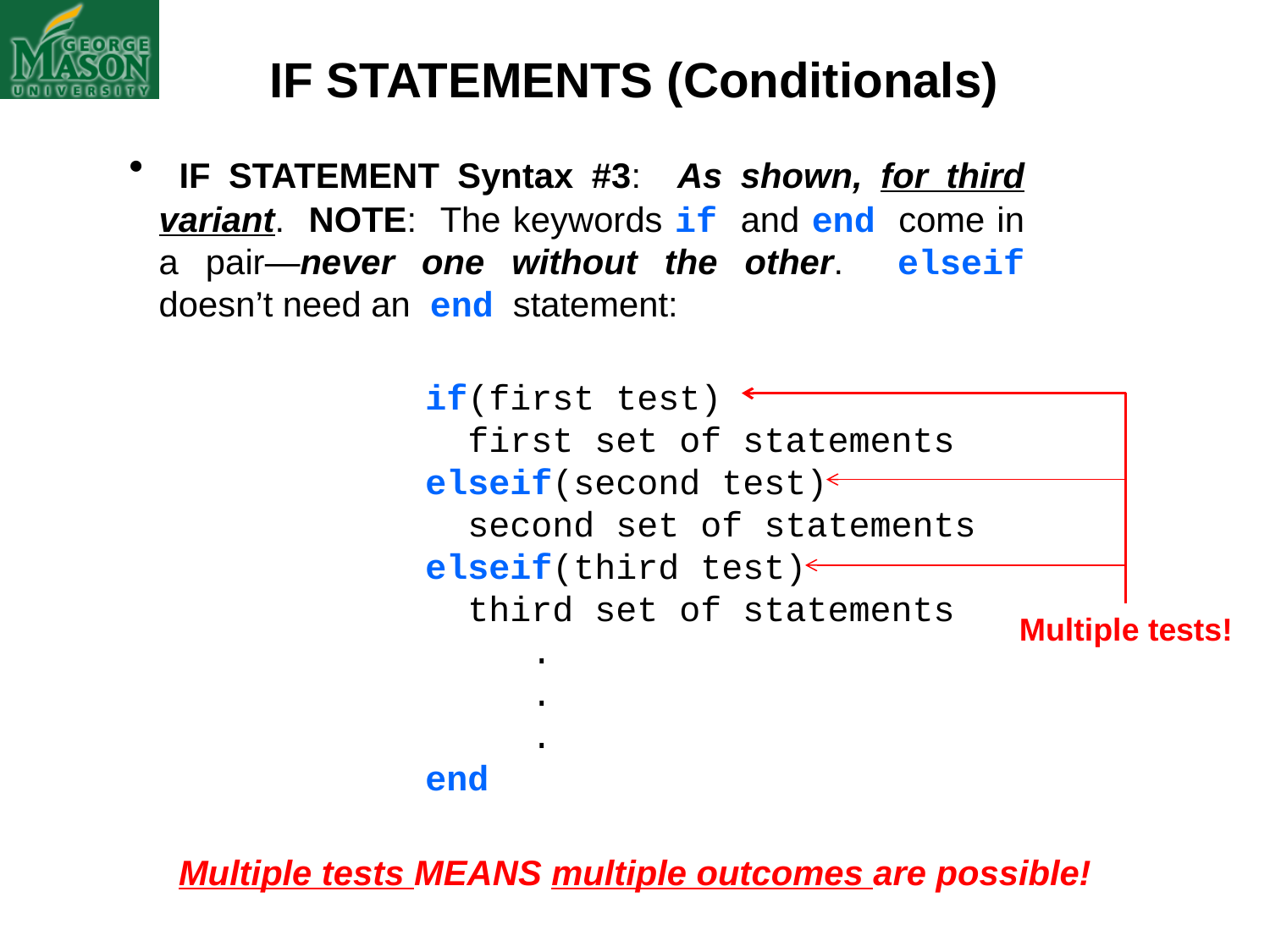

IF STATEMENTS (Conditionals)
 IF STATEMENT Syntax #3:  As shown, for third variant.  NOTE:  The keywords if and end come in a pair—never one without the other.  elseif doesn’t need an  end  statement:

		  if(first test)
	          first set of statements
		  elseif(second test)
		    second set of statements
		  elseif(third test)
		    third set of statements
		       .
		       .
		       .
		  end
Multiple tests!
Multiple tests MEANS multiple outcomes are possible!